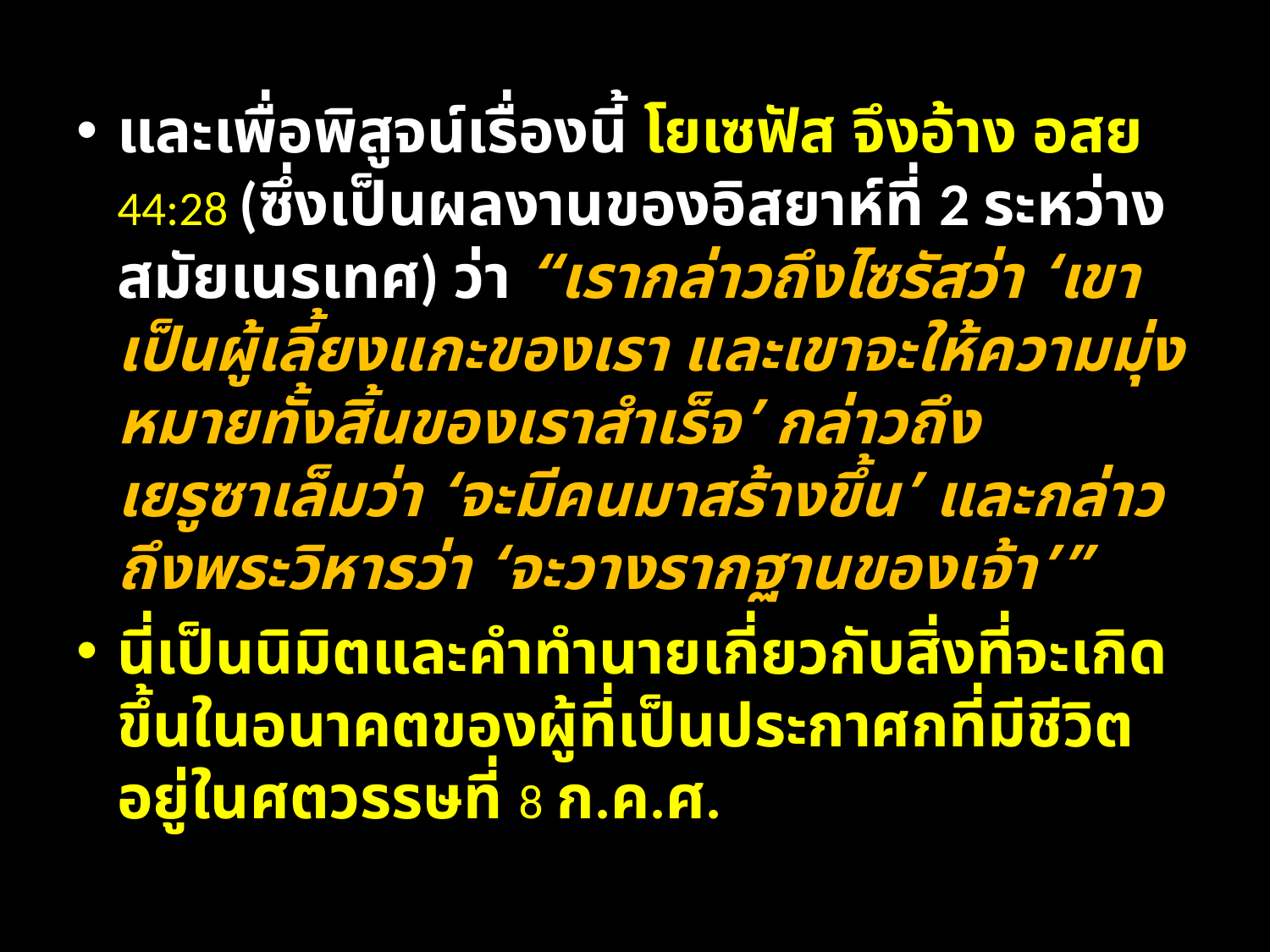

และเพื่อพิสูจน์เรื่องนี้ โยเซฟัส จึงอ้าง อสย 44:28 (ซึ่งเป็นผลงานของอิสยาห์ที่ 2 ระหว่างสมัยเนรเทศ) ว่า “เรากล่าวถึงไซรัสว่า ‘เขาเป็นผู้เลี้ยงแกะของเรา และเขาจะให้ความมุ่งหมายทั้งสิ้นของเราสำเร็จ’ กล่าวถึงเยรูซาเล็มว่า ‘จะมีคนมาสร้างขึ้น’ และกล่าวถึงพระวิหารว่า ‘จะวางรากฐานของเจ้า’”
นี่เป็นนิมิตและคำทำนายเกี่ยวกับสิ่งที่จะเกิดขึ้นในอนาคตของผู้ที่เป็นประกาศกที่มีชีวิตอยู่ในศตวรรษที่ 8 ก.ค.ศ.